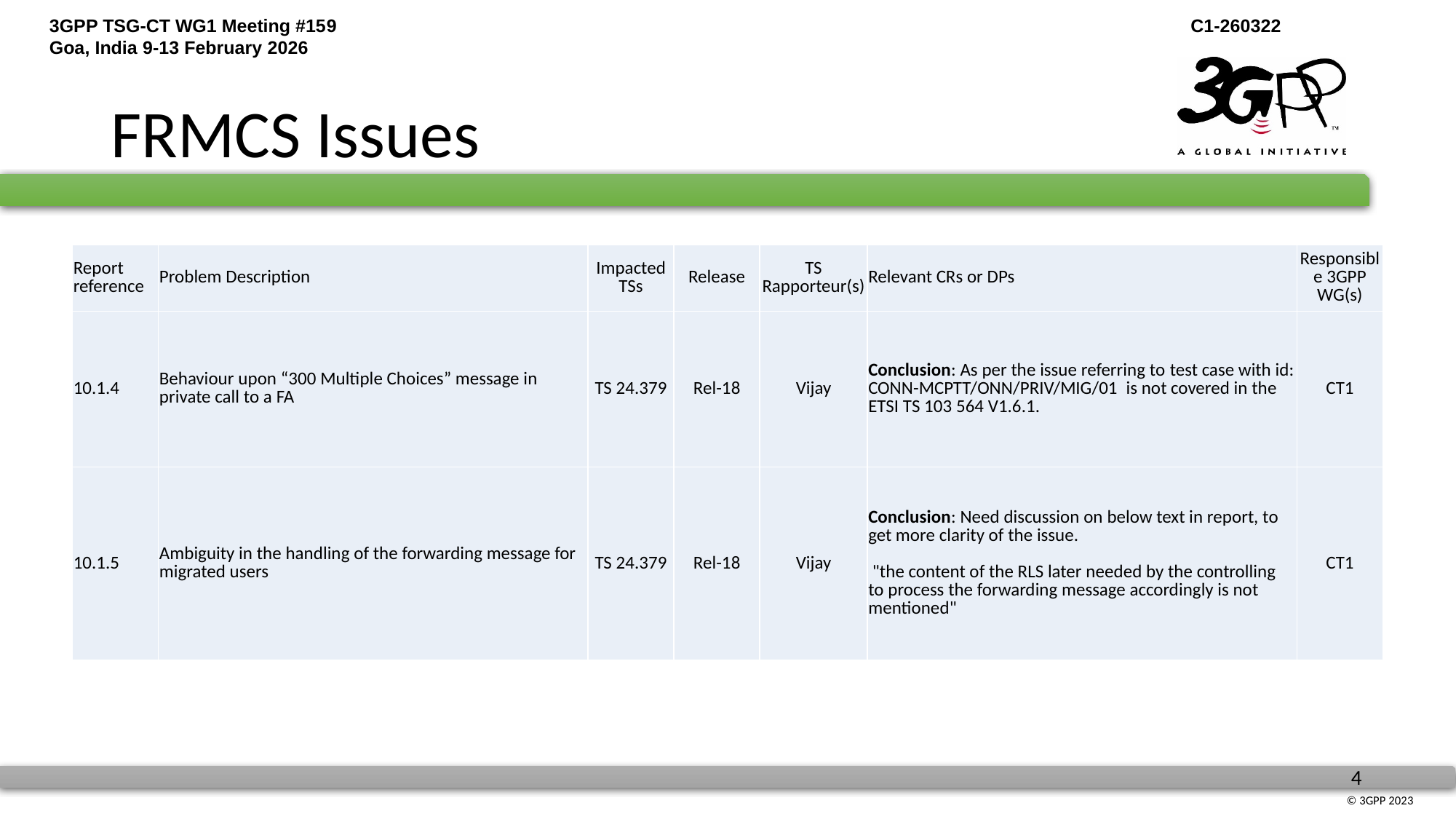

# FRMCS Issues
| Report reference | Problem Description | Impacted TSs | Release | TS Rapporteur(s) | Relevant CRs or DPs | Responsible 3GPP WG(s) |
| --- | --- | --- | --- | --- | --- | --- |
| 10.1.4 | Behaviour upon “300 Multiple Choices” message in private call to a FA | TS 24.379 | Rel-18 | Vijay | Conclusion: As per the issue referring to test case with id: CONN-MCPTT/ONN/PRIV/MIG/01 is not covered in the ETSI TS 103 564 V1.6.1. | CT1 |
| 10.1.5 | Ambiguity in the handling of the forwarding message for migrated users | TS 24.379 | Rel-18 | Vijay | Conclusion: Need discussion on below text in report, to get more clarity of the issue. "the content of the RLS later needed by the controlling to process the forwarding message accordingly is not mentioned" | CT1 |